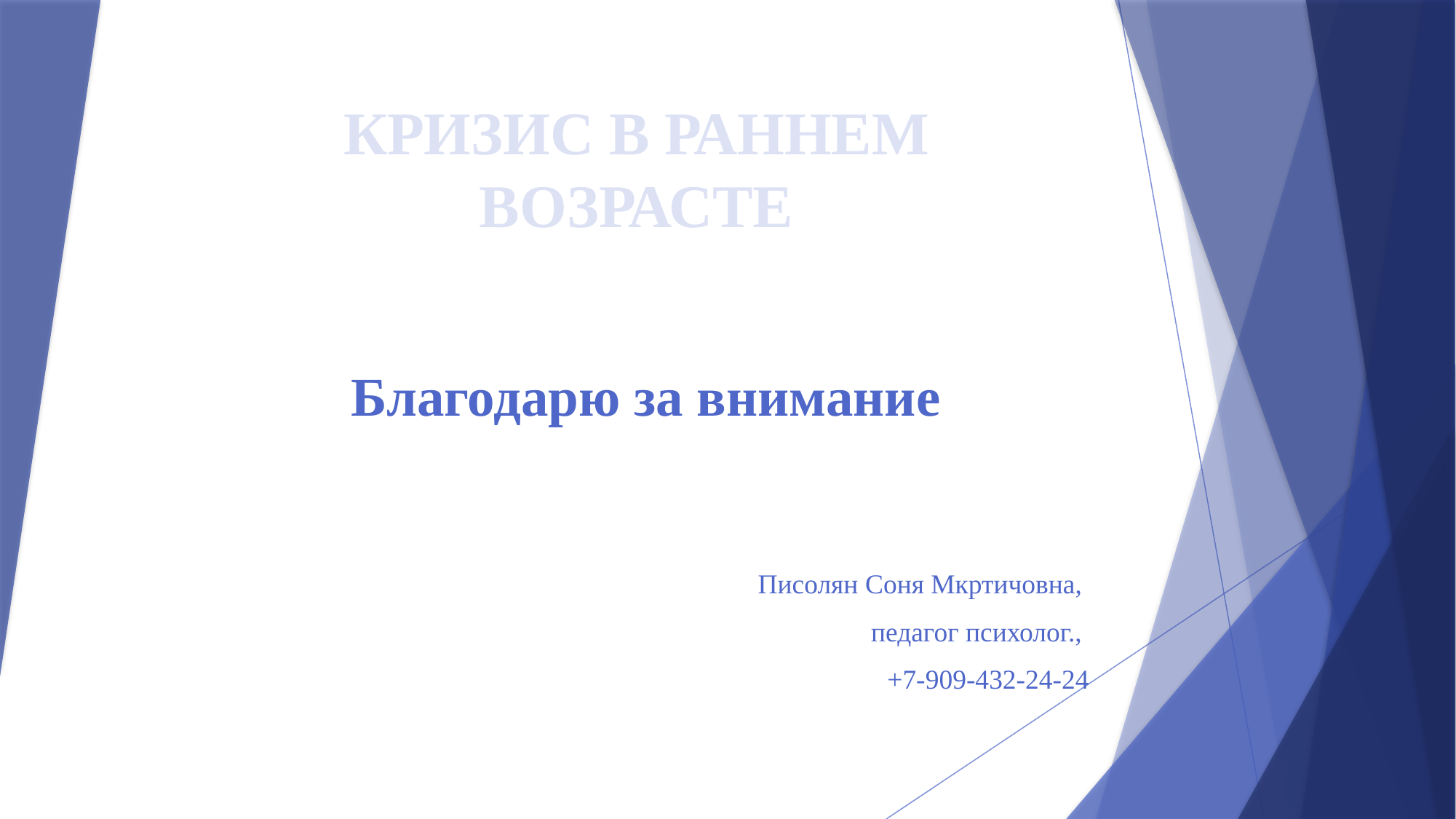

# КРИЗИС В РАННЕМ ВОЗРАСТЕ
Благодарю за внимание
Писолян Соня Мкртичовна,
педагог психолог.,
+7-909-432-24-24